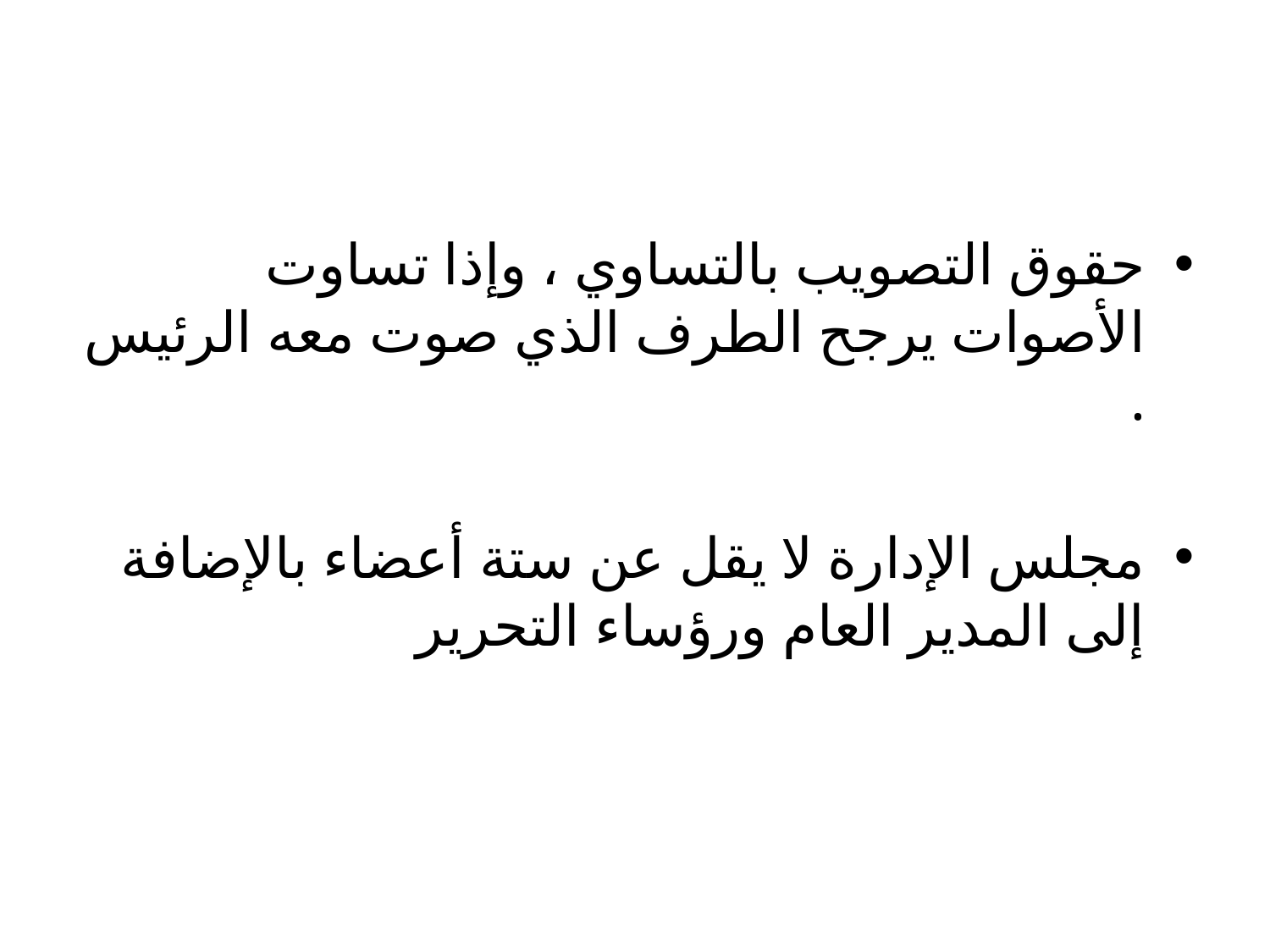

#
حقوق التصويب بالتساوي ، وإذا تساوت الأصوات يرجح الطرف الذي صوت معه الرئيس .

مجلس الإدارة لا يقل عن ستة أعضاء بالإضافة إلى المدير العام ورؤساء التحرير